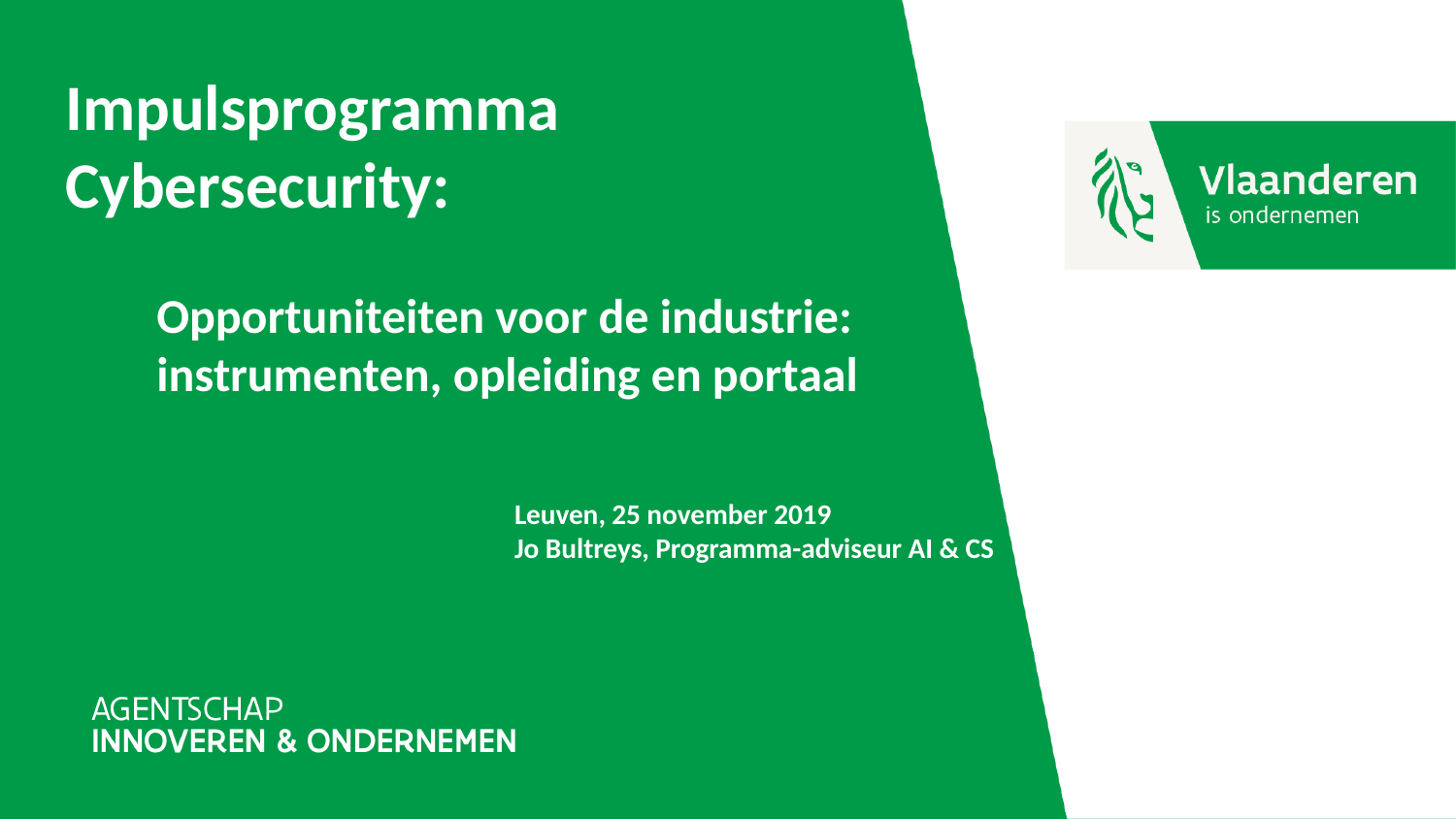

# Impulsprogramma Cybersecurity:

Opportuniteiten voor de industrie: instrumenten, opleiding en portaal
Leuven, 25 november 2019
Jo Bultreys, Programma-adviseur AI & CS